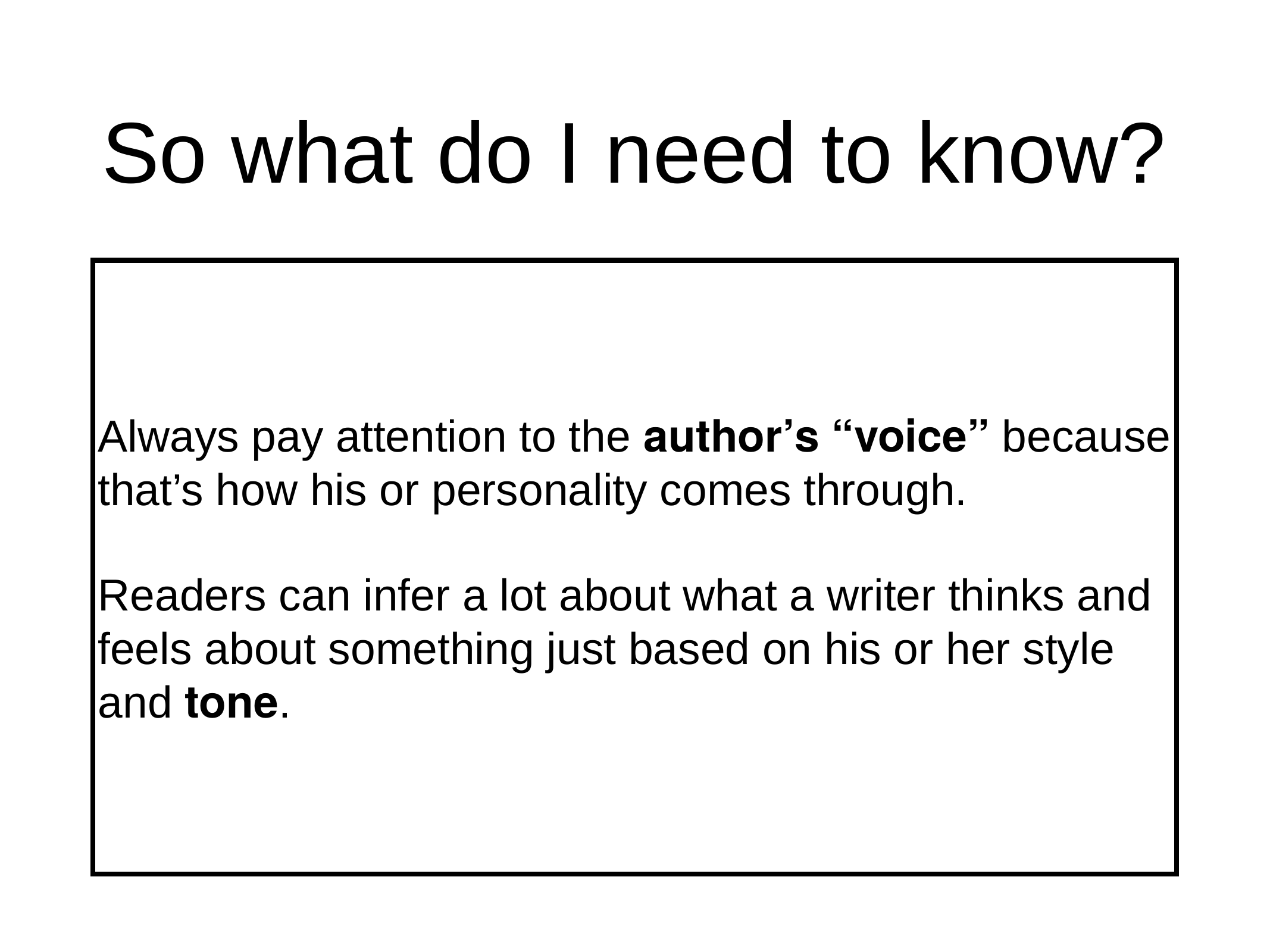

# So what do I need to know?
Always pay attention to the author’s “voice” because that’s how his or personality comes through.
Readers can infer a lot about what a writer thinks and feels about something just based on his or her style and tone.